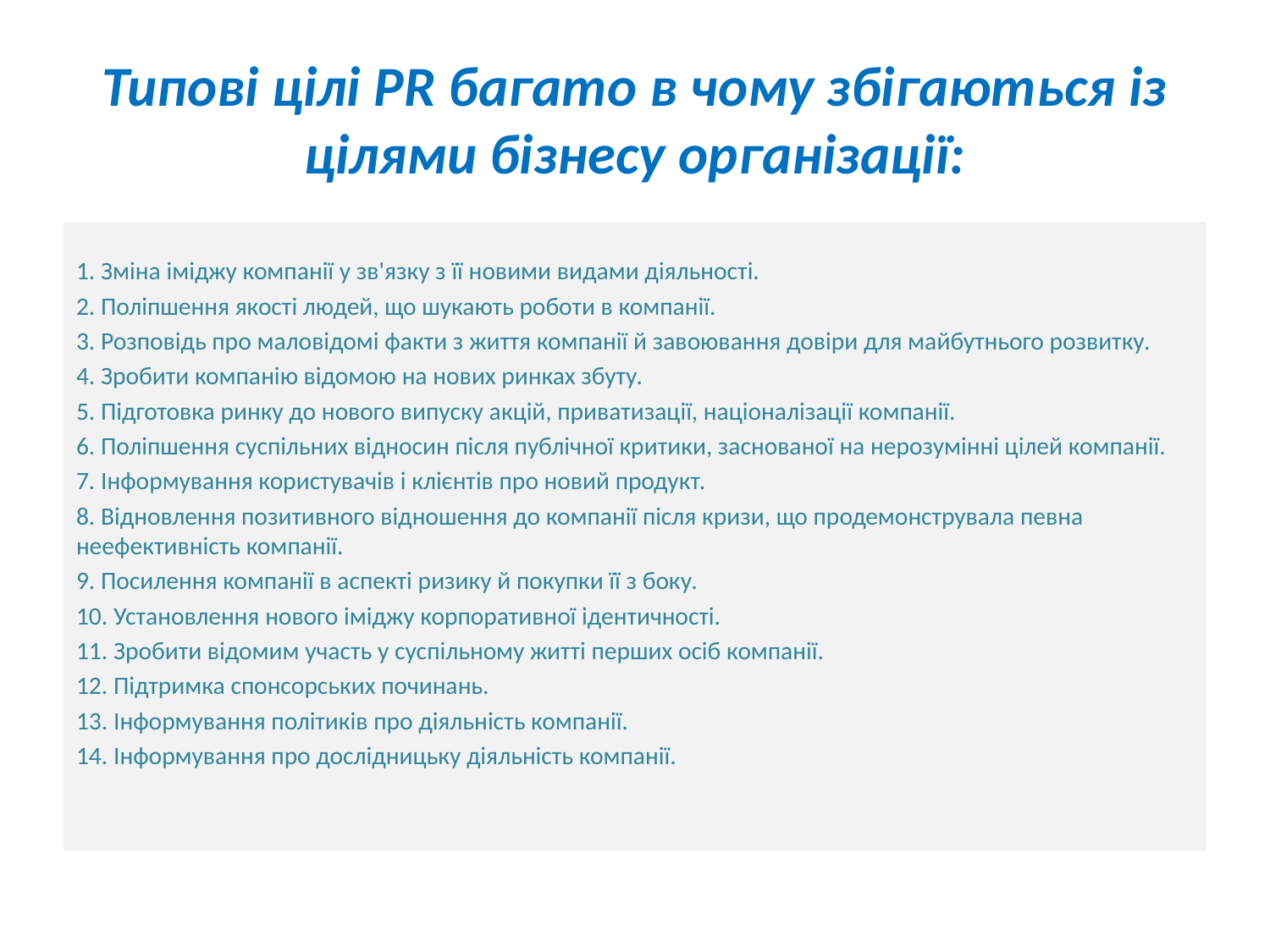

# Типові цілі PR багато в чому збігаються із цілями бізнесу організації:

1. Зміна іміджу компанії у зв'язку з її новими видами діяльності.
2. Поліпшення якості людей, що шукають роботи в компанії.
3. Розповідь про маловідомі факти з життя компанії й завоювання довіри для майбутнього розвитку.
4. Зробити компанію відомою на нових ринках збуту.
5. Підготовка ринку до нового випуску акцій, приватизації, націоналізації компанії.
6. Поліпшення суспільних відносин після публічної критики, заснованої на нерозумінні цілей компанії.
7. Інформування користувачів і клієнтів про новий продукт.
8. Відновлення позитивного відношення до компанії після кризи, що продемонструвала певна неефективність компанії.
9. Посилення компанії в аспекті ризику й покупки її з боку.
10. Установлення нового іміджу корпоративної ідентичності.
11. Зробити відомим участь у суспільному житті перших осіб компанії.
12. Підтримка спонсорських починань.
13. Інформування політиків про діяльність компанії.
14. Інформування про дослідницьку діяльність компанії.